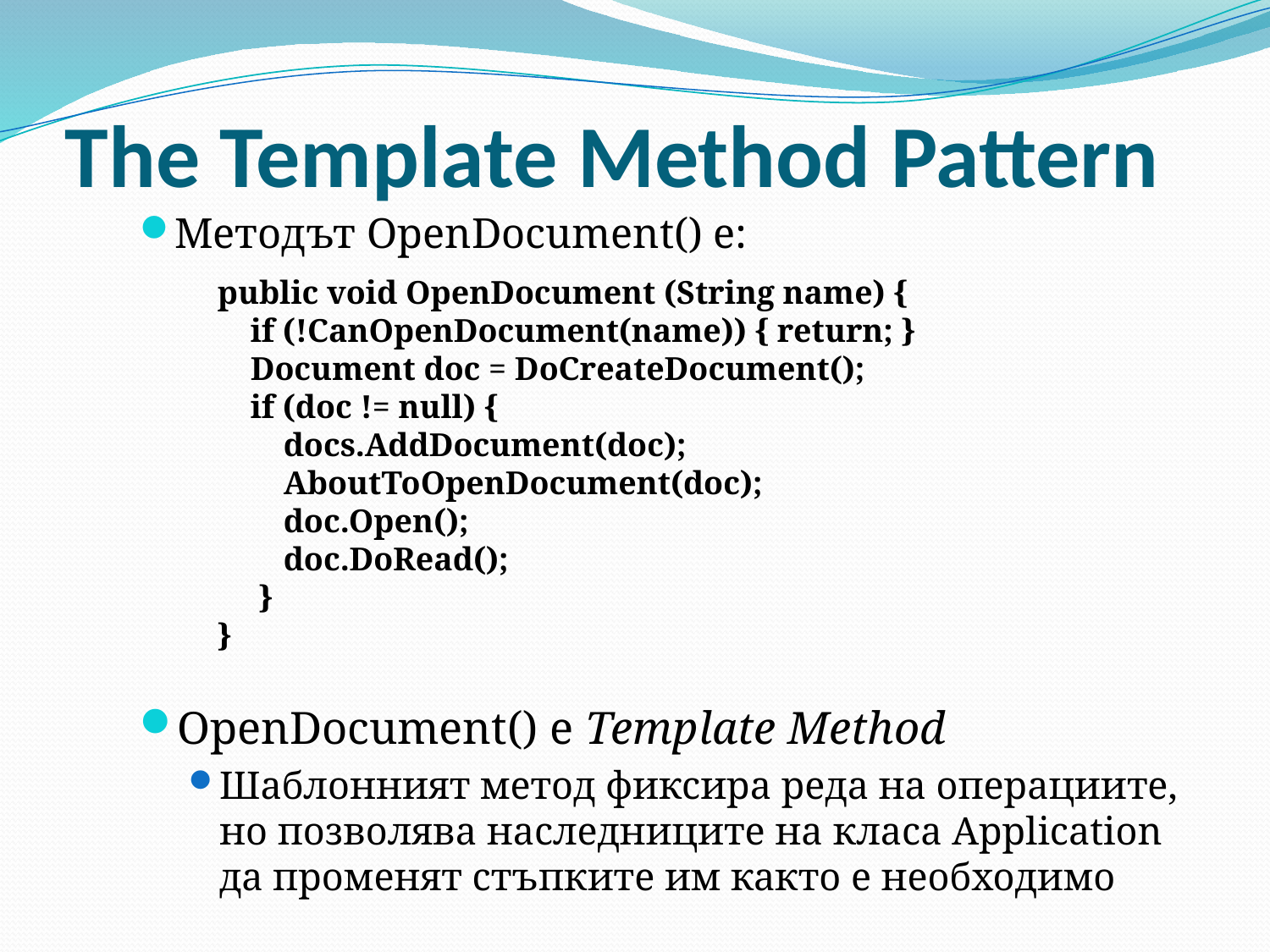

# The Template Method Pattern
Методът OpenDocument() е:

OpenDocument() е Template Method
Шаблонният метод фиксира реда на операциите, но позволява наследниците на класа Application да променят стъпките им както е необходимо
public void OpenDocument (String name) {
    if (!CanOpenDocument(name)) { return; }
    Document doc = DoCreateDocument();
    if (doc != null) {
        docs.AddDocument(doc);
        AboutToOpenDocument(doc);
        doc.Open();
        doc.DoRead();
     }
}